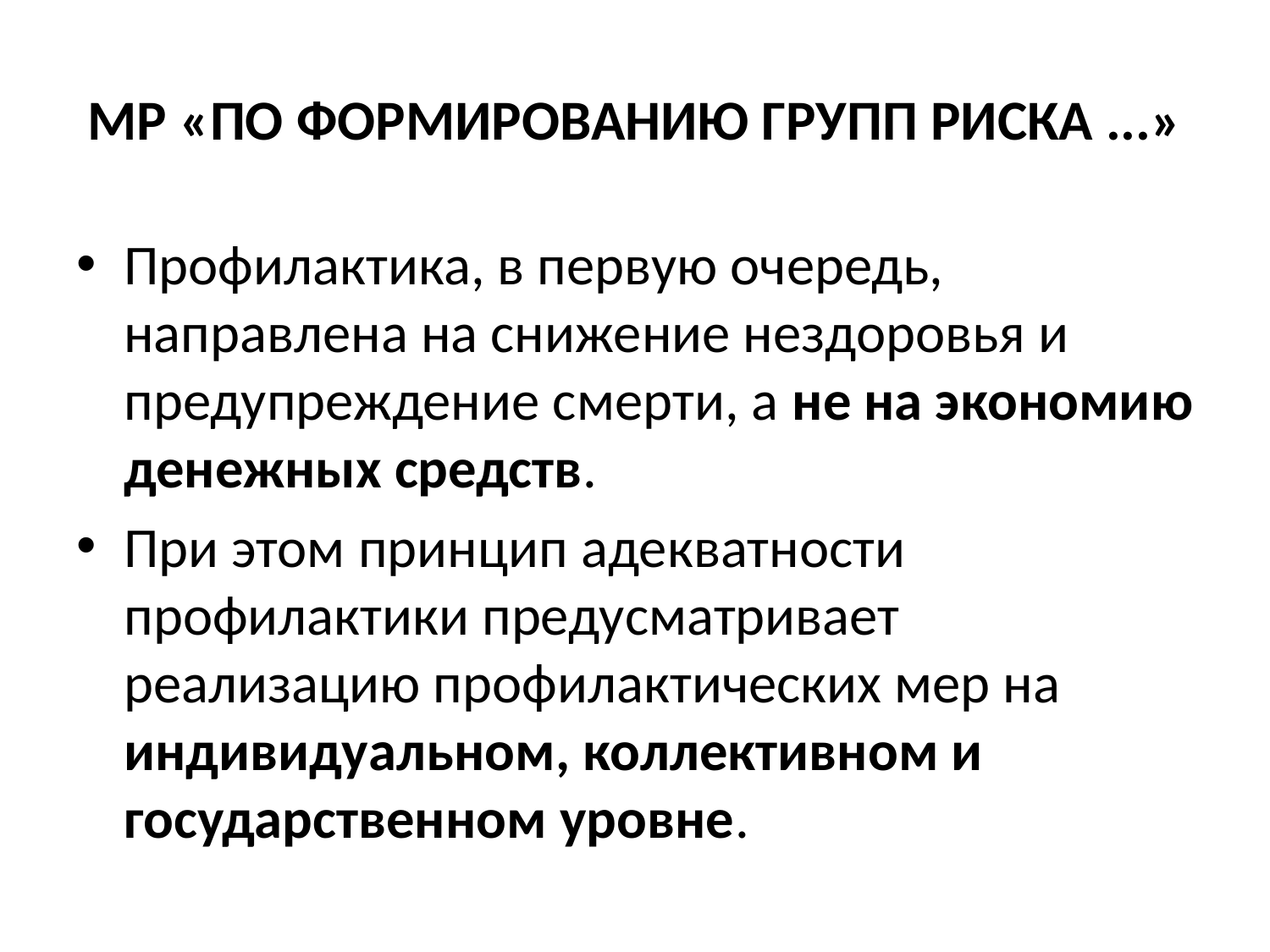

# МР «ПО ФОРМИРОВАНИЮ ГРУПП РИСКА ...»
Профилактика, в первую очередь, направлена на снижение нездоровья и предупреждение смерти, а не на экономию денежных средств.
При этом принцип адекватности профилактики предусматривает реализацию профилактических мер на индивидуальном, коллективном и государственном уровне.